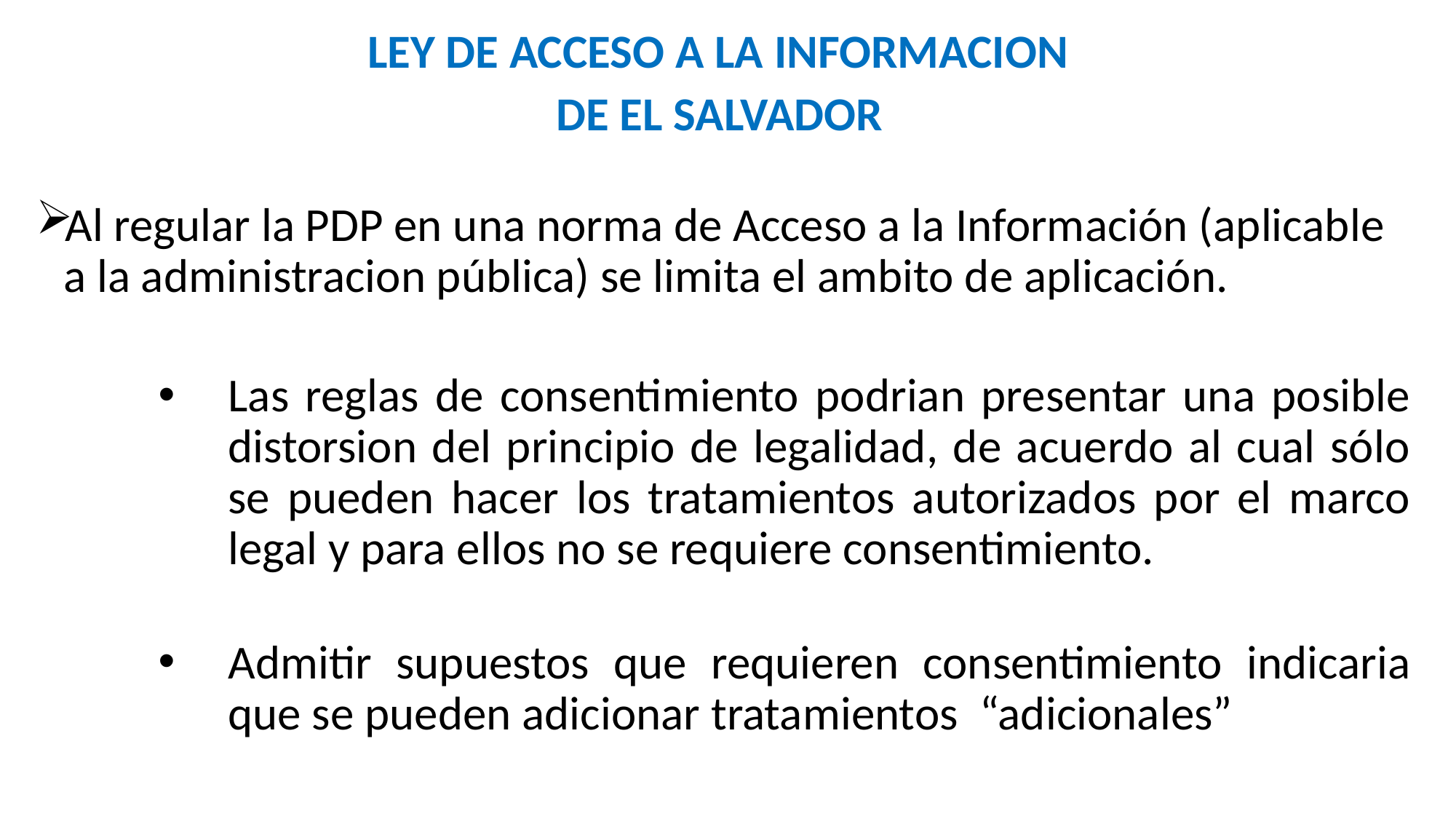

LEY DE ACCESO A LA INFORMACION
DE EL SALVADOR

Al regular la PDP en una norma de Acceso a la Información (aplicable a la administracion pública) se limita el ambito de aplicación.

Las reglas de consentimiento podrian presentar una posible distorsion del principio de legalidad, de acuerdo al cual sólo se pueden hacer los tratamientos autorizados por el marco legal y para ellos no se requiere consentimiento.

Admitir supuestos que requieren consentimiento indicaria que se pueden adicionar tratamientos  “adicionales”